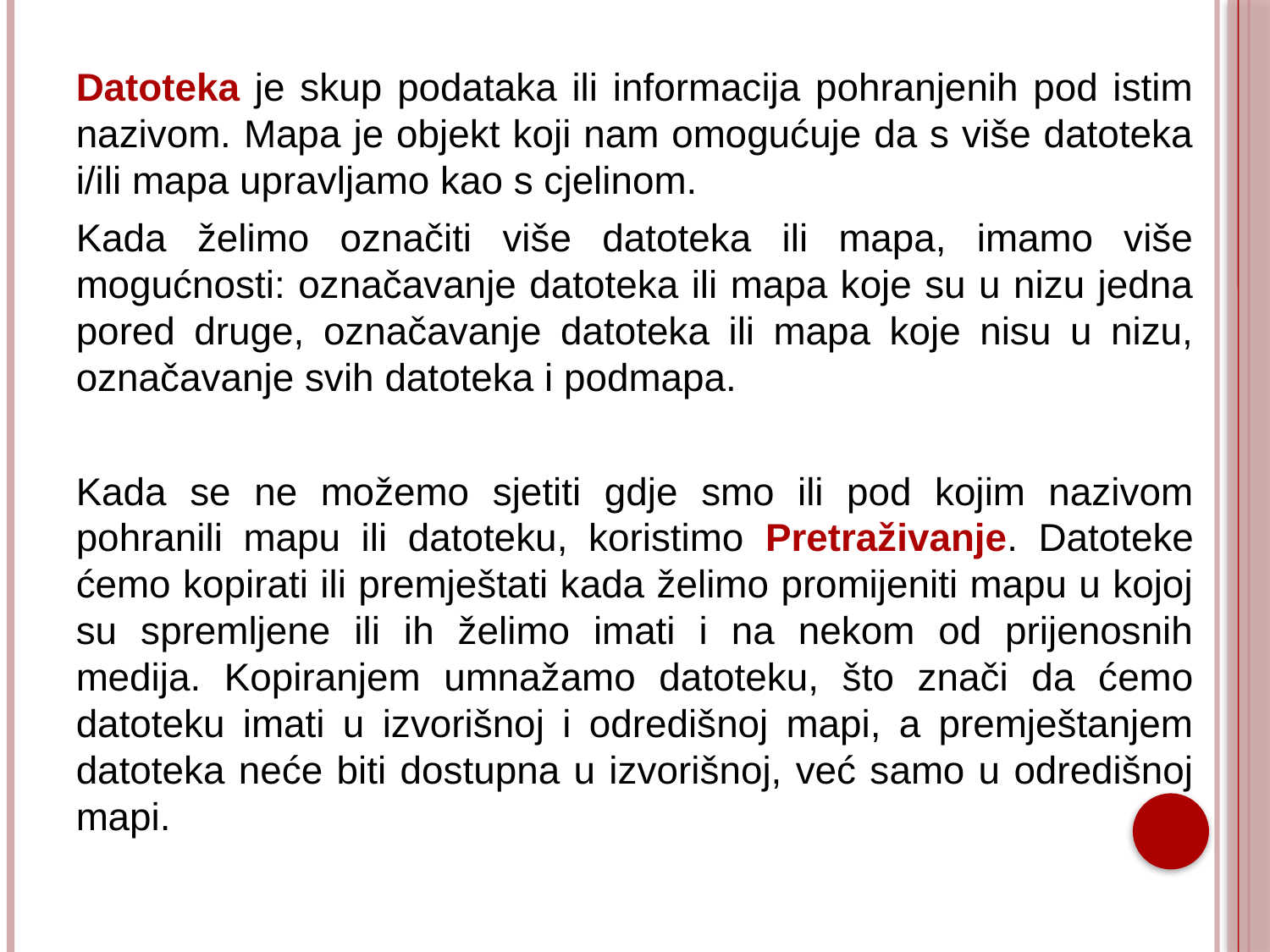

Datoteka je skup podataka ili informacija pohranjenih pod istim nazivom. Mapa je objekt koji nam omogućuje da s više datoteka i/ili mapa upravljamo kao s cjelinom.
Kada želimo označiti više datoteka ili mapa, imamo više mogućnosti: označavanje datoteka ili mapa koje su u nizu jedna pored druge, označavanje datoteka ili mapa koje nisu u nizu, označavanje svih datoteka i podmapa.

Kada se ne možemo sjetiti gdje smo ili pod kojim nazivom pohranili mapu ili datoteku, koristimo Pretraživanje. Datoteke ćemo kopirati ili premještati kada želimo promijeniti mapu u kojoj su spremljene ili ih želimo imati i na nekom od prijenosnih medija. Kopiranjem umnažamo datoteku, što znači da ćemo datoteku imati u izvorišnoj i odredišnoj mapi, a premještanjem datoteka neće biti dostupna u izvorišnoj, već samo u odredišnoj mapi.